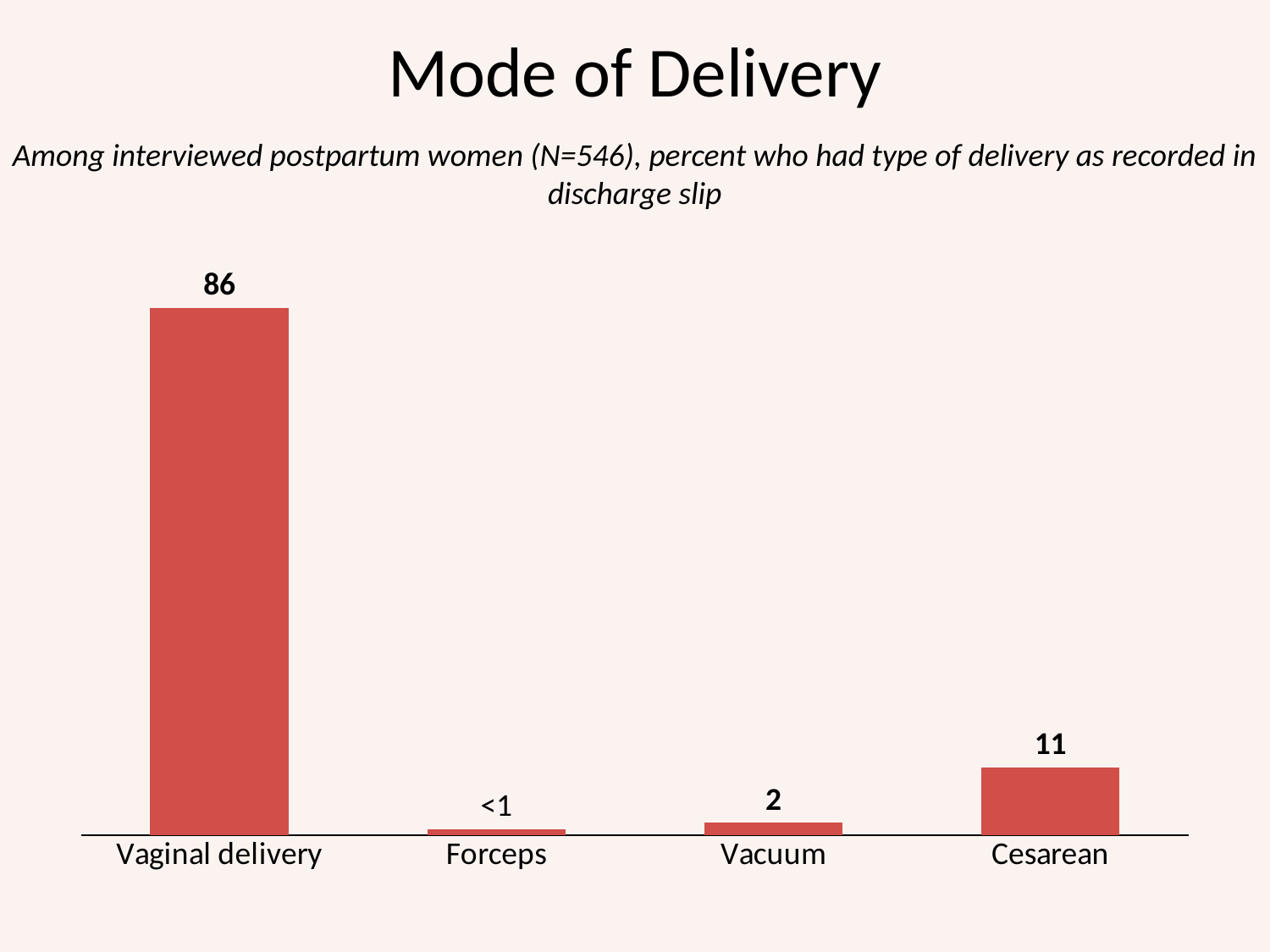

# Mode of Delivery
Among interviewed postpartum women (N=546), percent who had type of delivery as recorded in discharge slip

### Chart

| Category | National average |
|---|---|
| Vaginal delivery | 86.0 |
| Forceps | 1.0 |
| Vacuum | 2.0 |
| Cesarean | 11.0 |